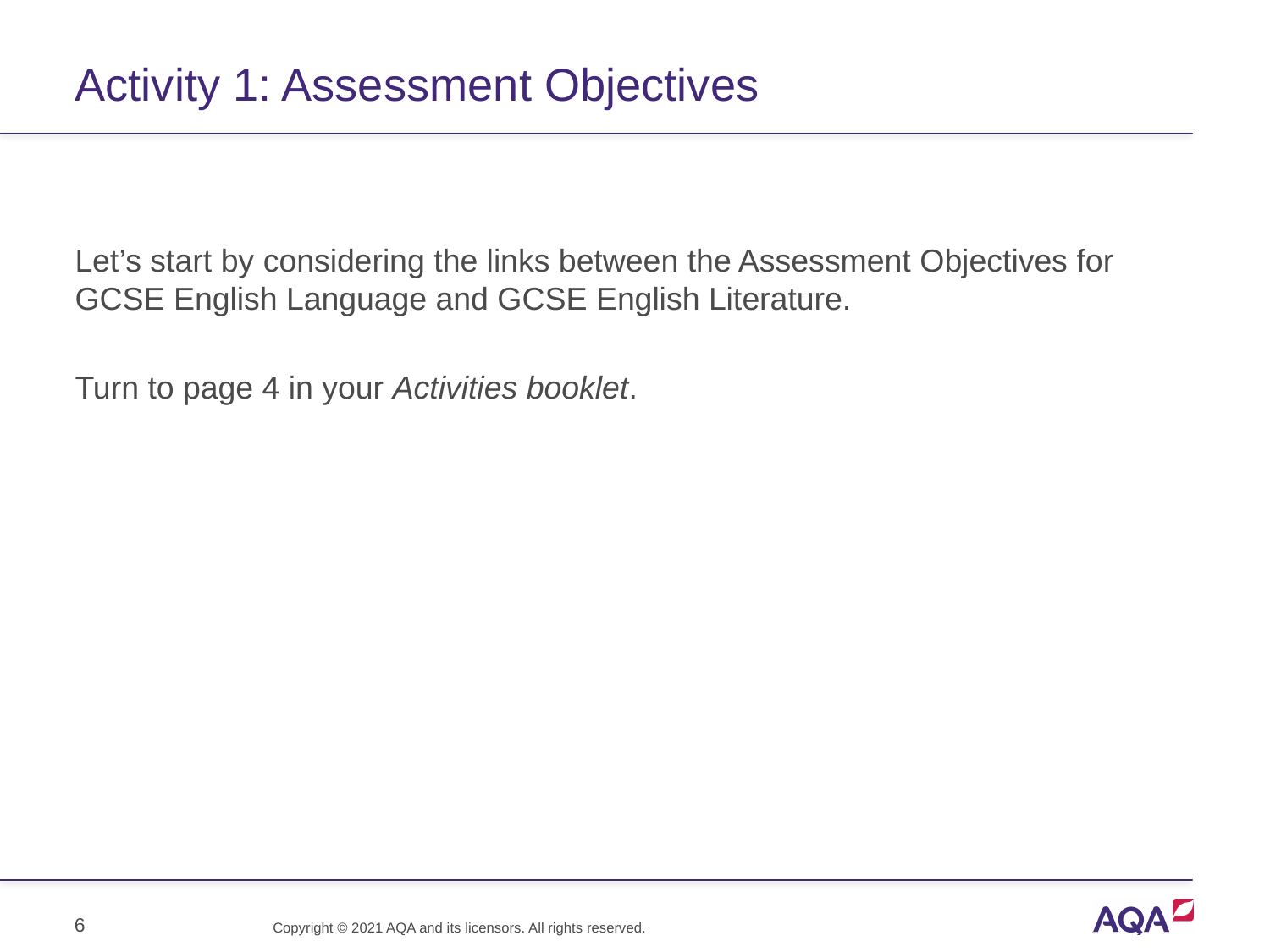

# Activity 1: Assessment Objectives
Let’s start by considering the links between the Assessment Objectives for GCSE English Language and GCSE English Literature.

Turn to page 4 in your Activities booklet.

6
Copyright © 2021 AQA and its licensors. All rights reserved.